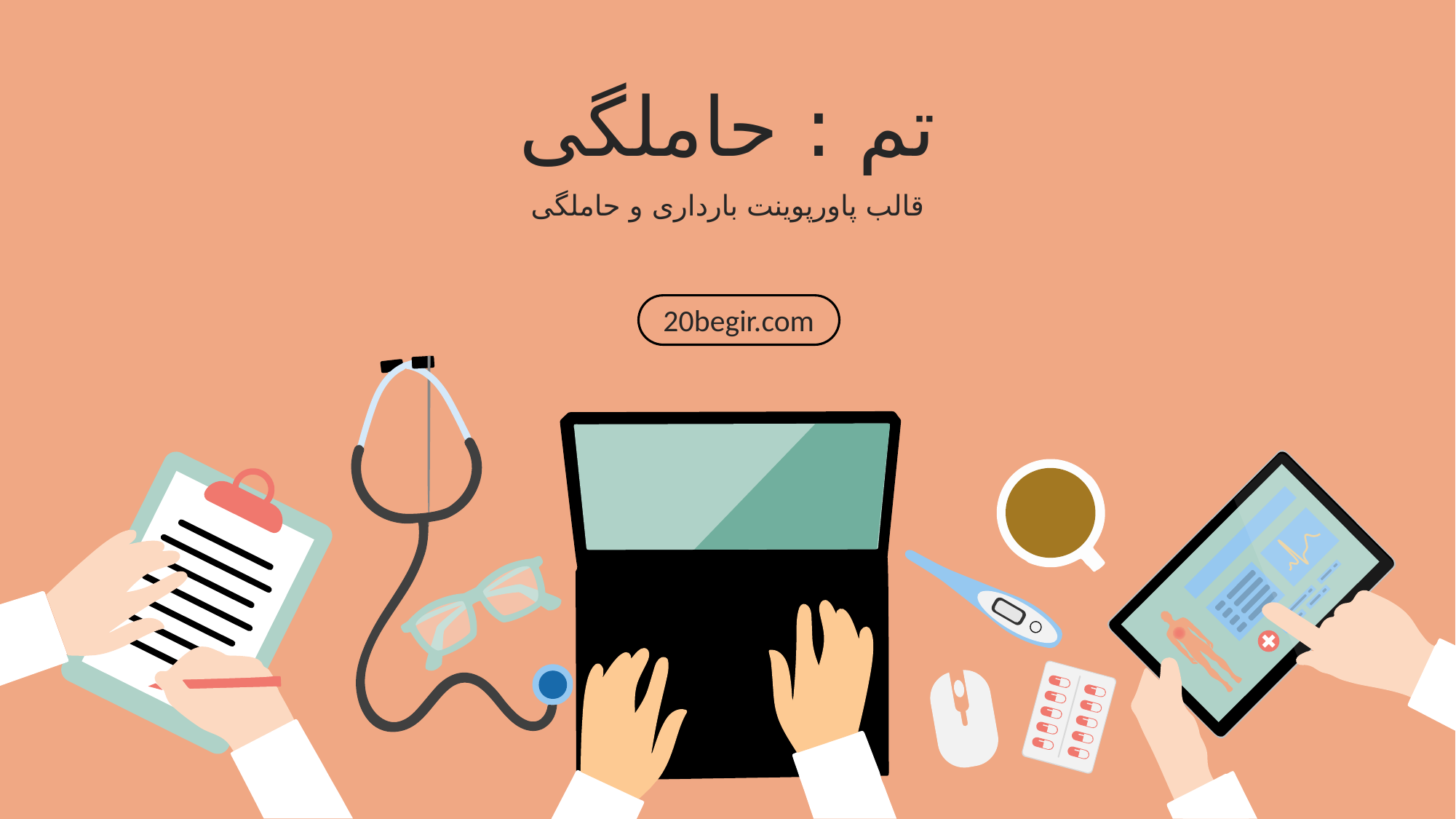

تم : حاملگی
قالب پاورپوینت بارداری و حاملگی

20begir.com